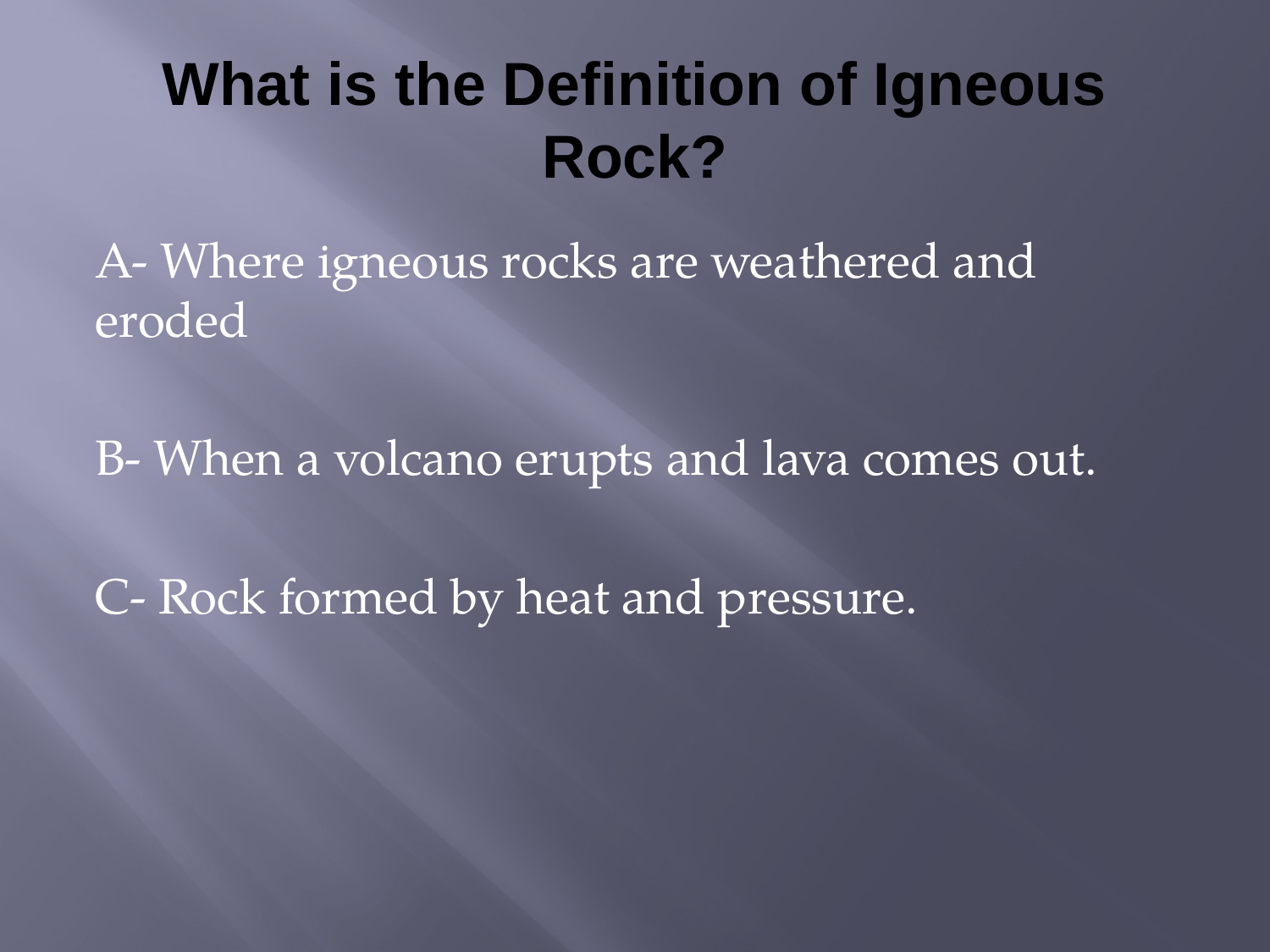

# What is the Definition of Igneous Rock?
A- Where igneous rocks are weathered and eroded

B- When a volcano erupts and lava comes out.

C- Rock formed by heat and pressure.